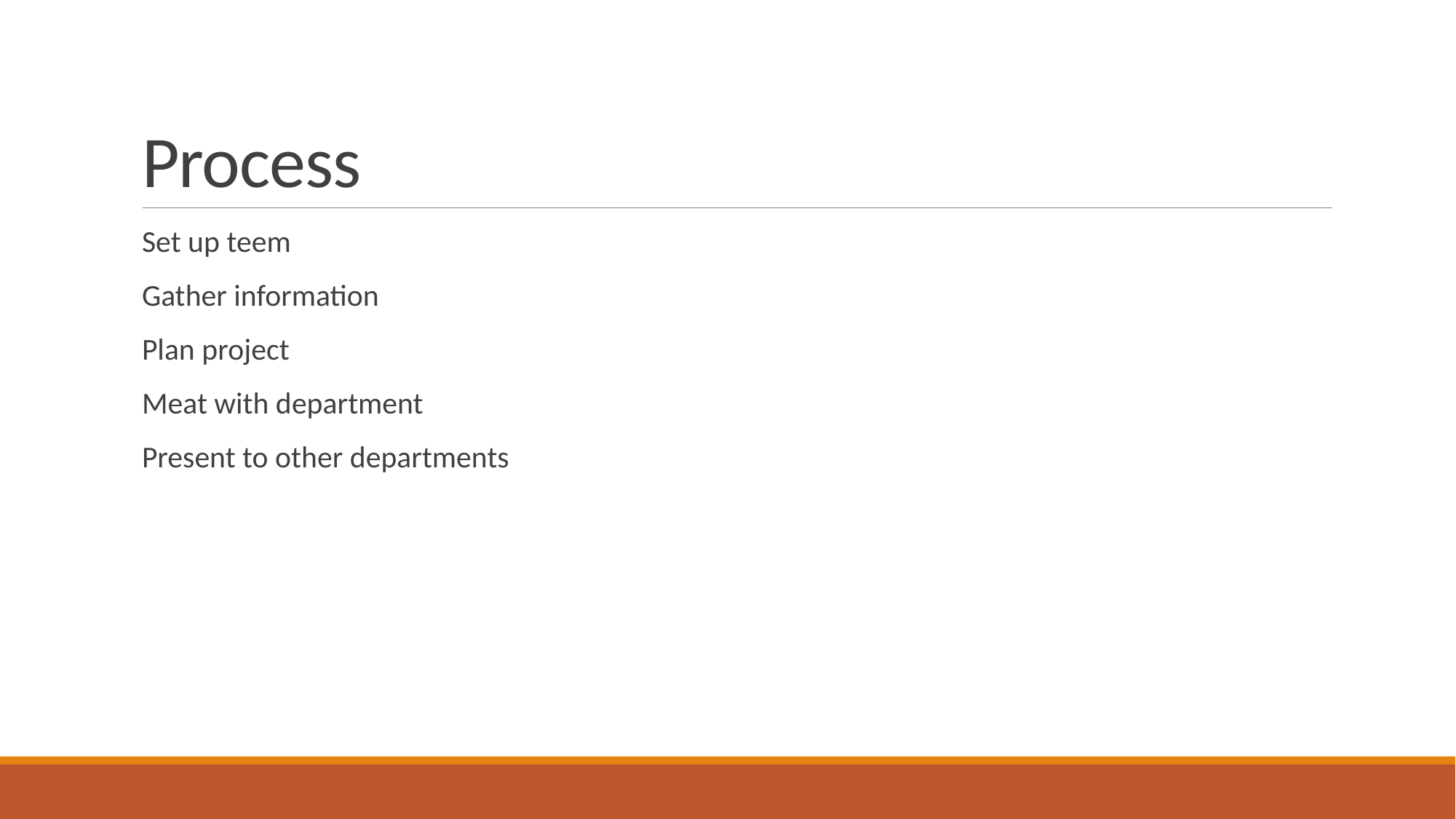

# Process
Set up teem
Gather information
Plan project
Meat with department
Present to other departments